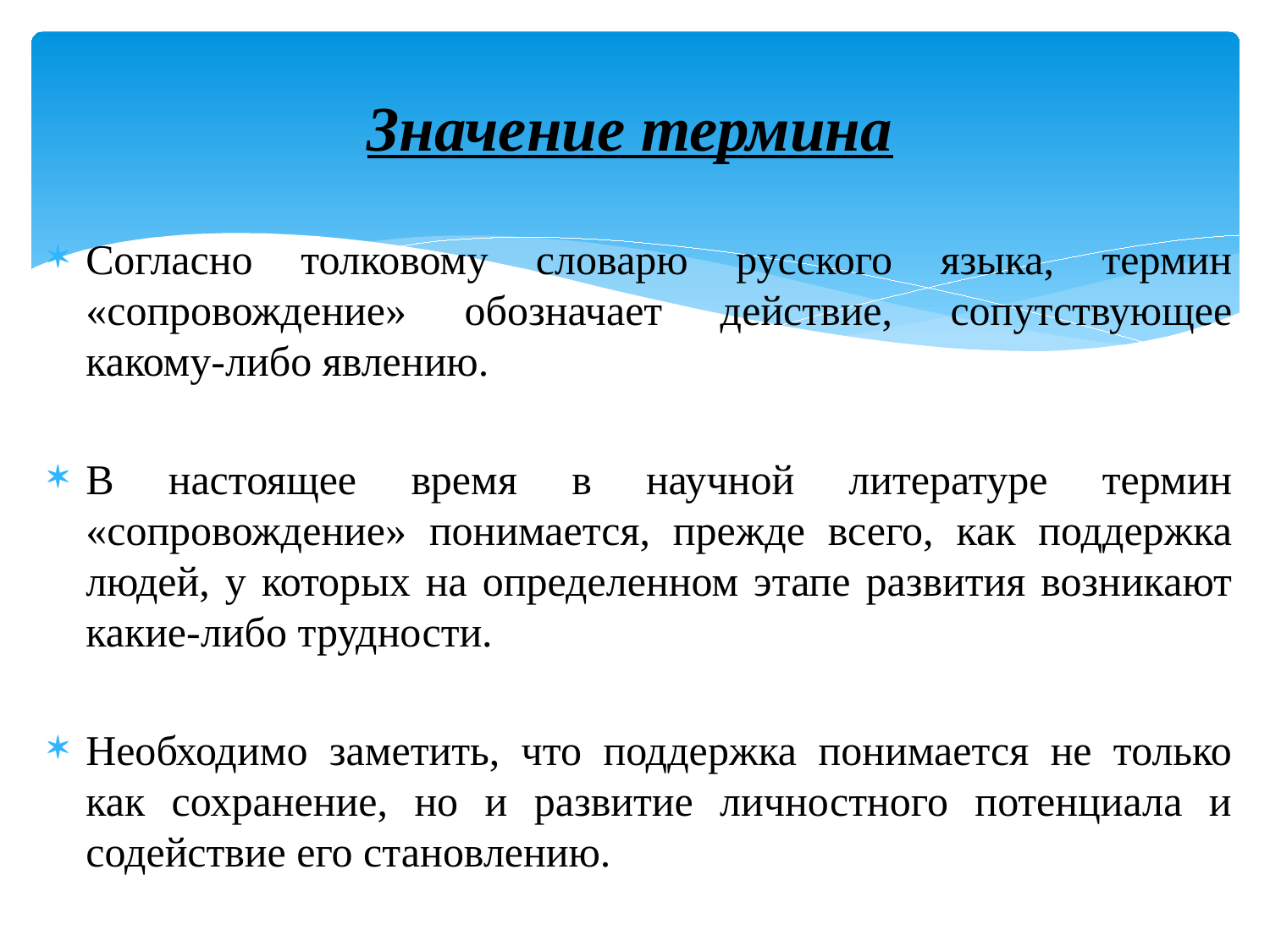

# Значение термина
Согласно толковому словарю русского языка, термин «сопровождение» обозначает действие, сопутствующее какому-либо явлению.

В настоящее время в научной литературе термин «сопровождение» понимается, прежде всего, как поддержка людей, у которых на определенном этапе развития возникают какие-либо трудности.

Необходимо заметить, что поддержка понимается не только как сохранение, но и развитие личностного потенциала и содействие его становлению.